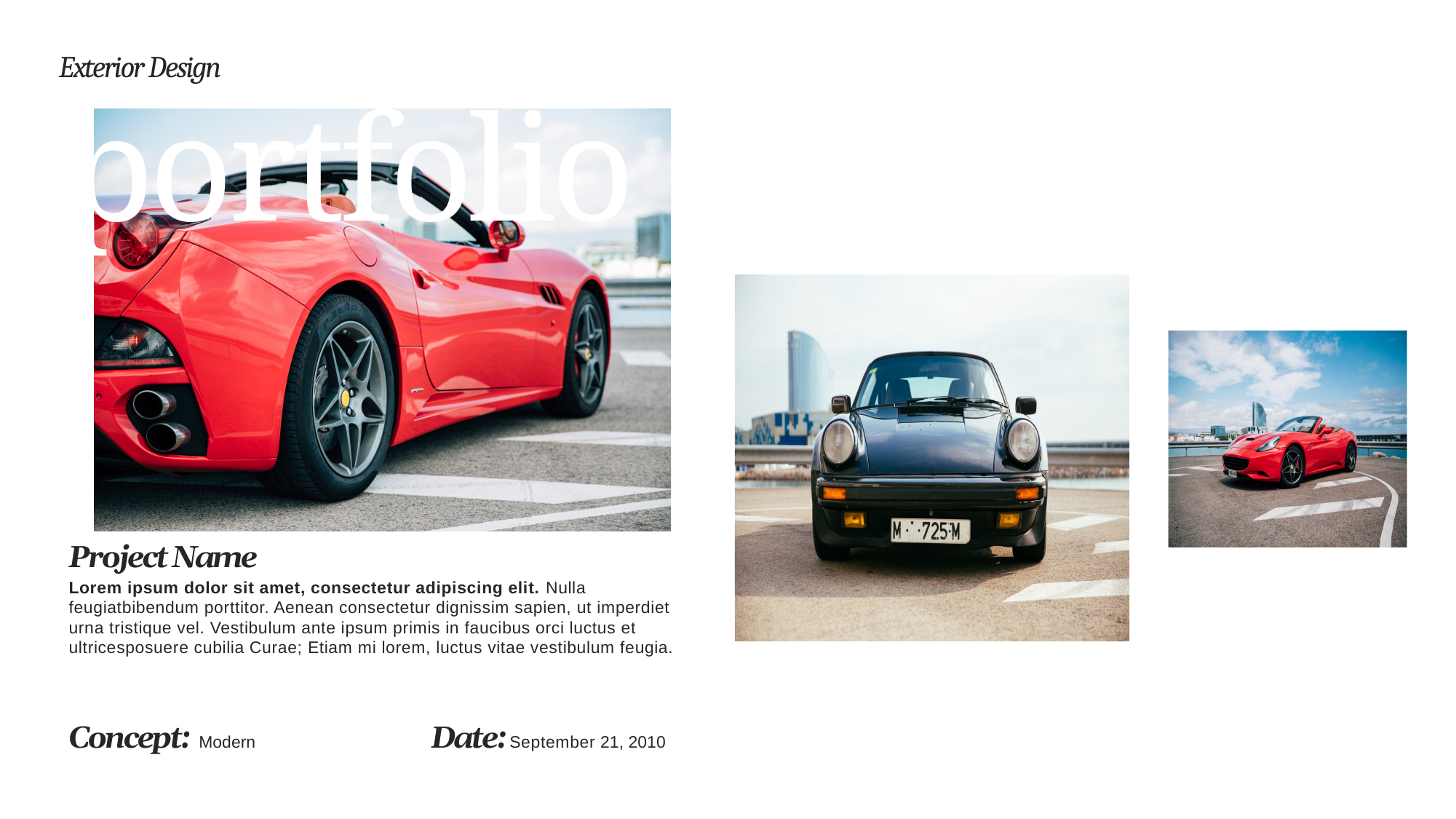

Exterior Design
portfolio

Project Name
Lorem ipsum dolor sit amet, consectetur adipiscing elit. Nulla feugiatbibendum porttitor. Aenean consectetur dignissim sapien, ut imperdiet urna tristique vel. Vestibulum ante ipsum primis in faucibus orci luctus et ultricesposuere cubilia Curae; Etiam mi lorem, luctus vitae vestibulum feugia.
Concept:
Date:
Modern
September 21, 2010